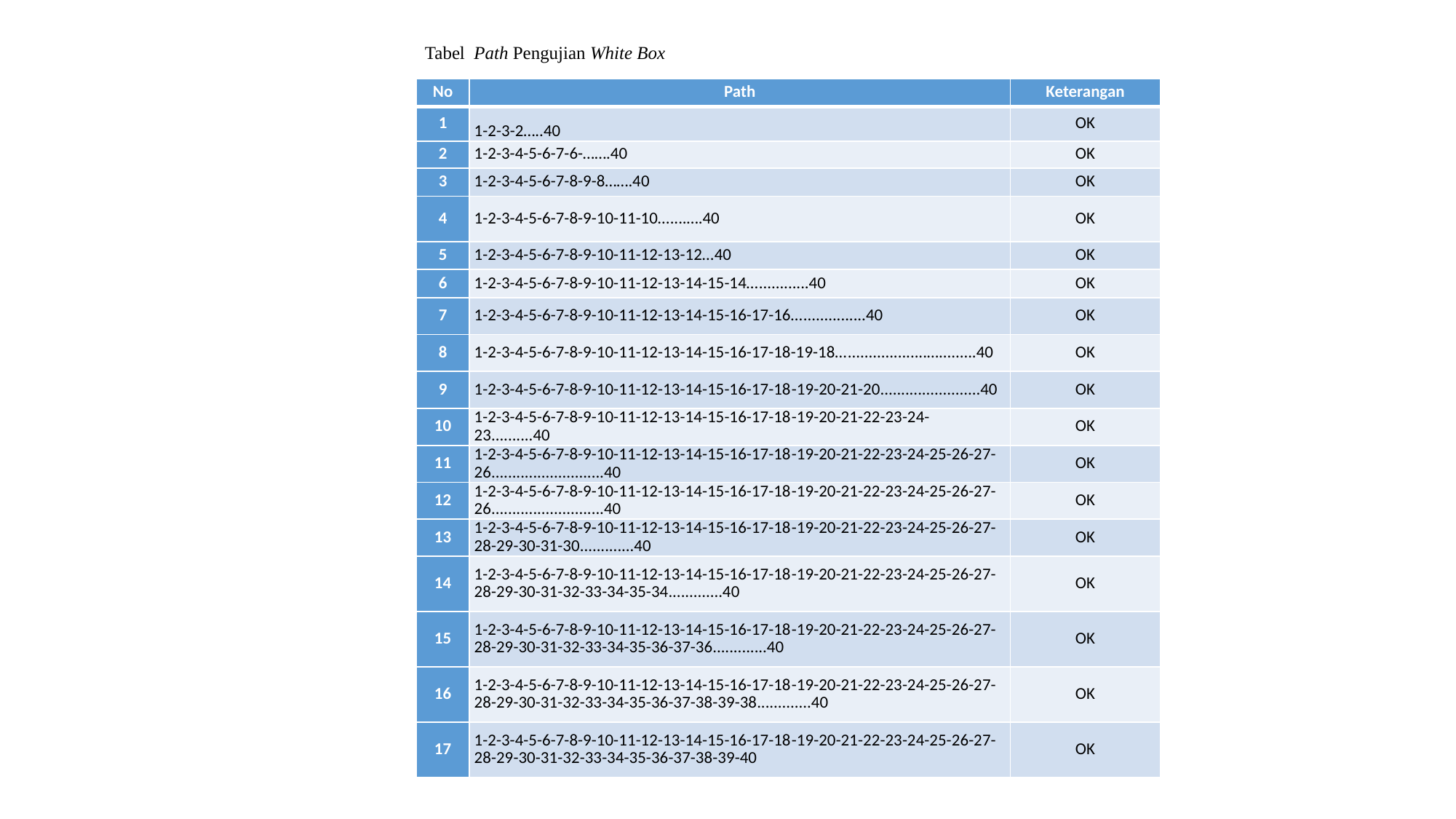

Tabel  Path Pengujian White Box

| No | Path | Keterangan |
| --- | --- | --- |
| 1 | 1-2-3-2…..40 | OK |
| 2 | 1-2-3-4-5-6-7-6-…….40 | OK |
| 3 | 1-2-3-4-5-6-7-8-9-8…….40 | OK |
| 4 | 1-2-3-4-5-6-7-8-9-10-11-10…....….40 | OK |
| 5 | 1-2-3-4-5-6-7-8-9-10-11-12-13-12…40 | OK |
| 6 | 1-2-3-4-5-6-7-8-9-10-11-12-13-14-15-14…............40 | OK |
| 7 | 1-2-3-4-5-6-7-8-9-10-11-12-13-14-15-16-17-16…...............40 | OK |
| 8 | 1-2-3-4-5-6-7-8-9-10-11-12-13-14-15-16-17-18-19-18…...................….........40 | OK |
| 9 | 1-2-3-4-5-6-7-8-9-10-11-12-13-14-15-16-17-18-19-20-21-20........................40 | OK |
| 10 | 1-2-3-4-5-6-7-8-9-10-11-12-13-14-15-16-17-18-19-20-21-22-23-24-23..........40 | OK |
| 11 | 1-2-3-4-5-6-7-8-9-10-11-12-13-14-15-16-17-18-19-20-21-22-23-24-25-26-27-26...........................40 | OK |
| 12 | 1-2-3-4-5-6-7-8-9-10-11-12-13-14-15-16-17-18-19-20-21-22-23-24-25-26-27-26...........................40 | OK |
| 13 | 1-2-3-4-5-6-7-8-9-10-11-12-13-14-15-16-17-18-19-20-21-22-23-24-25-26-27-28-29-30-31-30.............40 | OK |
| 14 | 1-2-3-4-5-6-7-8-9-10-11-12-13-14-15-16-17-18-19-20-21-22-23-24-25-26-27-28-29-30-31-32-33-34-35-34.............40 | OK |
| 15 | 1-2-3-4-5-6-7-8-9-10-11-12-13-14-15-16-17-18-19-20-21-22-23-24-25-26-27-28-29-30-31-32-33-34-35-36-37-36.............40 | OK |
| 16 | 1-2-3-4-5-6-7-8-9-10-11-12-13-14-15-16-17-18-19-20-21-22-23-24-25-26-27-28-29-30-31-32-33-34-35-36-37-38-39-38.............40 | OK |
| 17 | 1-2-3-4-5-6-7-8-9-10-11-12-13-14-15-16-17-18-19-20-21-22-23-24-25-26-27-28-29-30-31-32-33-34-35-36-37-38-39-40 | OK |